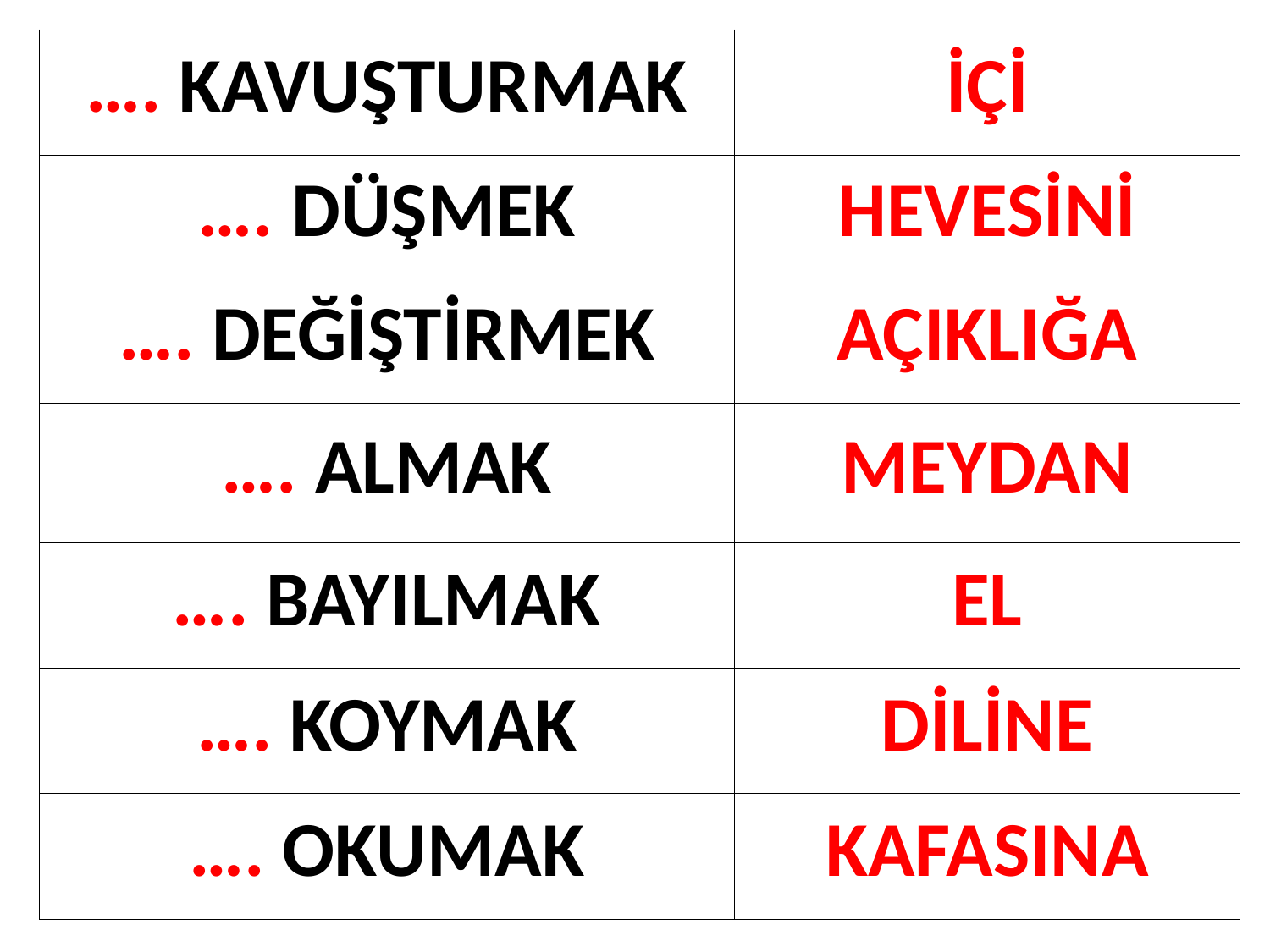

| …. KAVUŞTURMAK | İÇİ |
| --- | --- |
| …. DÜŞMEK | HEVESİNİ |
| …. DEĞİŞTİRMEK | AÇIKLIĞA |
| …. ALMAK | MEYDAN |
| …. BAYILMAK | EL |
| …. KOYMAK | DİLİNE |
| …. OKUMAK | KAFASINA |